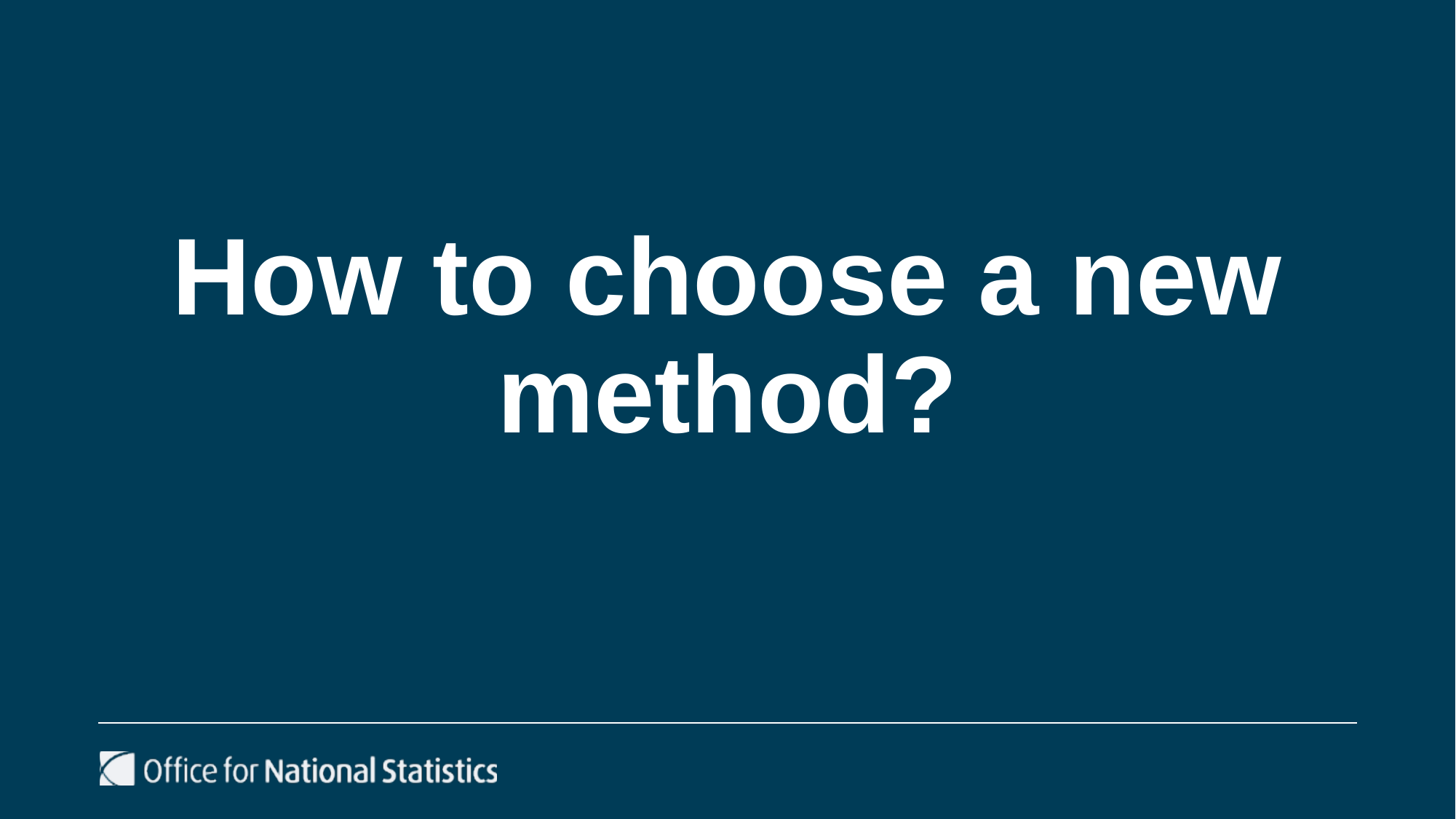

# How to choose a new method?